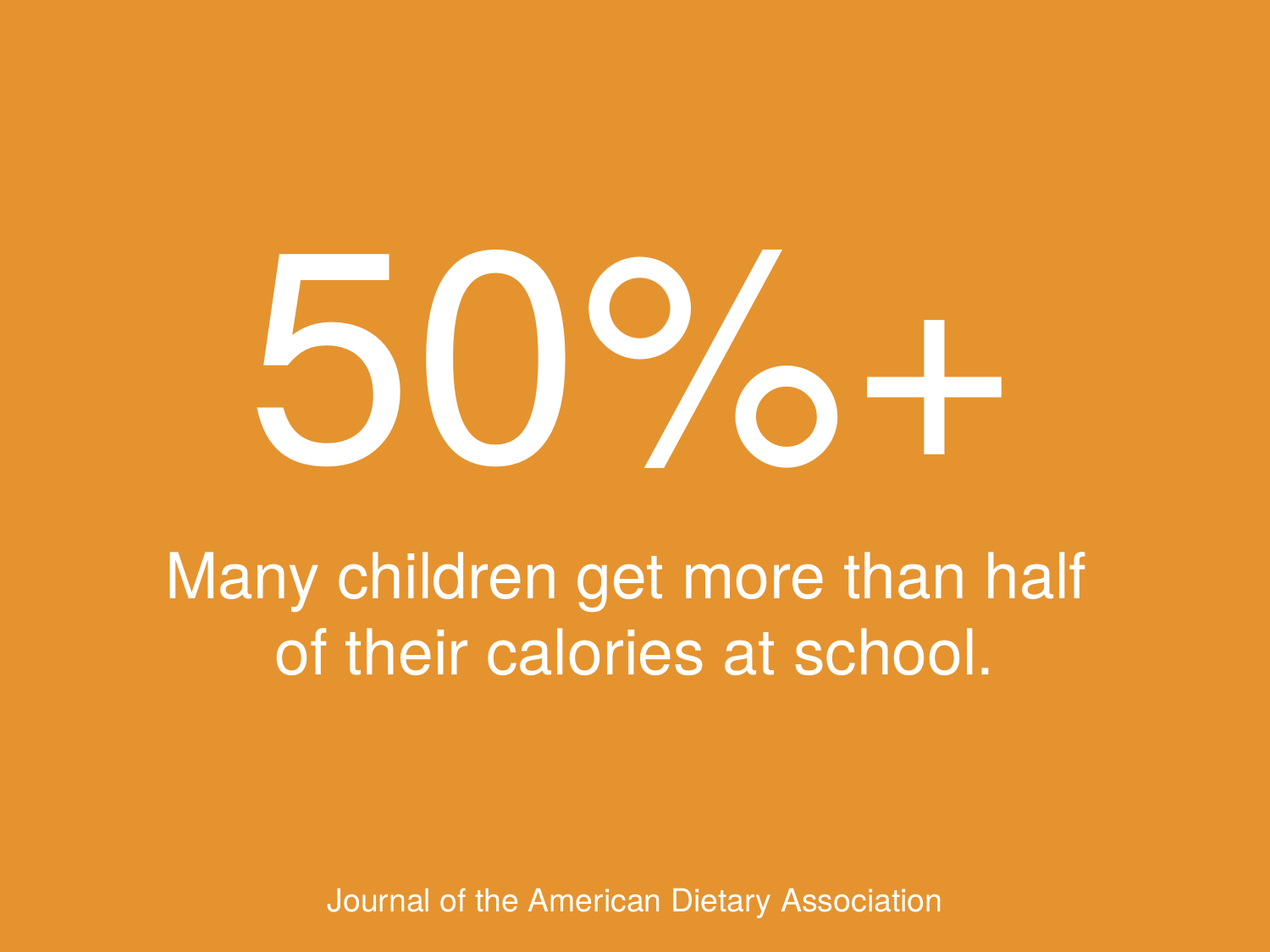

50%+
# Many children get more than half of their calories at school.
Journal of the American Dietary Association